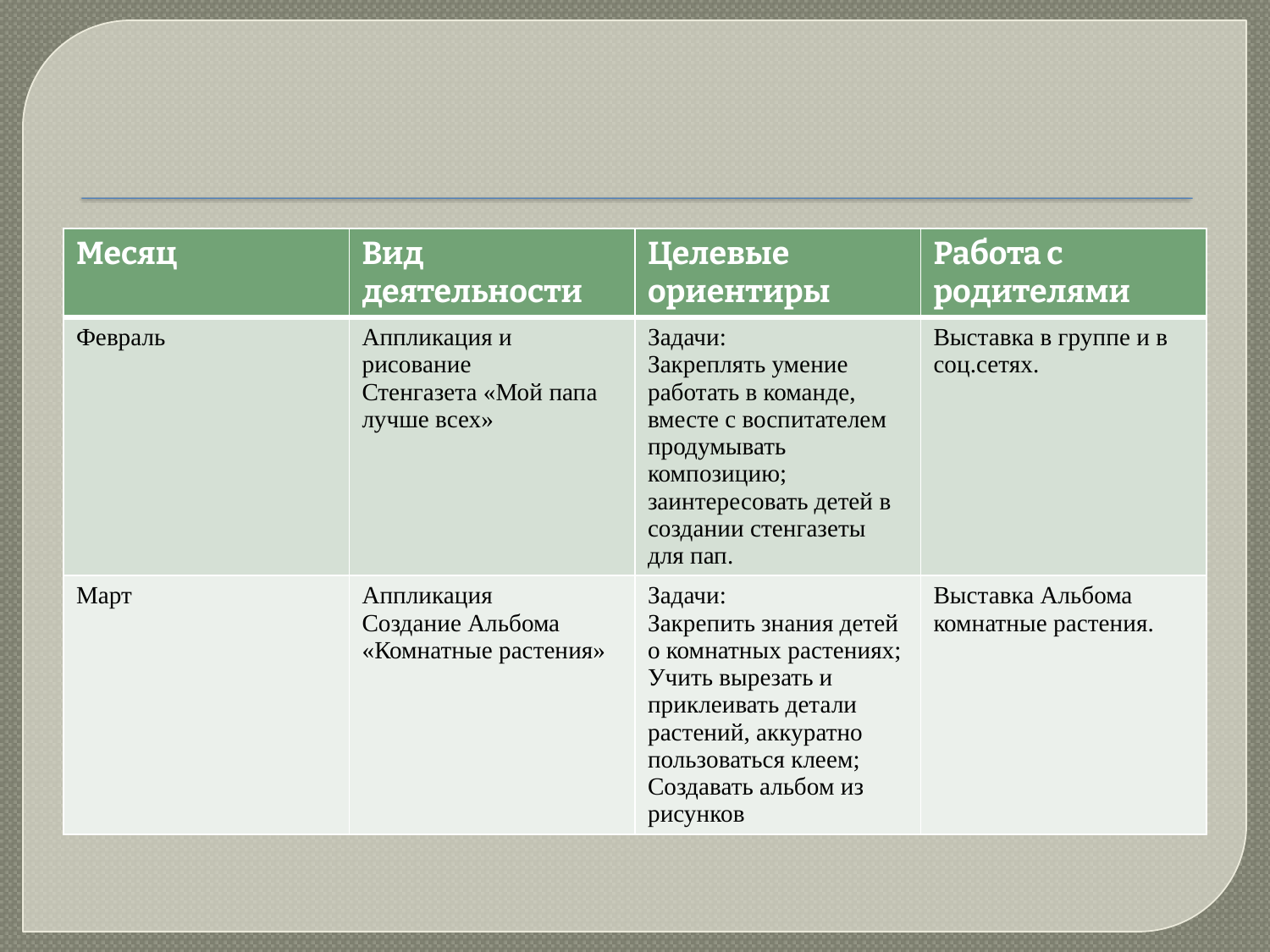

| Месяц | Вид деятельности | Целевые ориентиры | Работа с родителями |
| --- | --- | --- | --- |
| Февраль | Аппликация и рисование Стенгазета «Мой папа лучше всех» | Задачи: Закреплять умение работать в команде, вместе с воспитателем продумывать композицию; заинтересовать детей в создании стенгазеты для пап. | Выставка в группе и в соц.сетях. |
| Март | Аппликация Создание Альбома «Комнатные растения» | Задачи: Закрепить знания детей о комнатных растениях; Учить вырезать и приклеивать детали растений, аккуратно пользоваться клеем; Создавать альбом из рисунков | Выставка Альбома комнатные растения. |